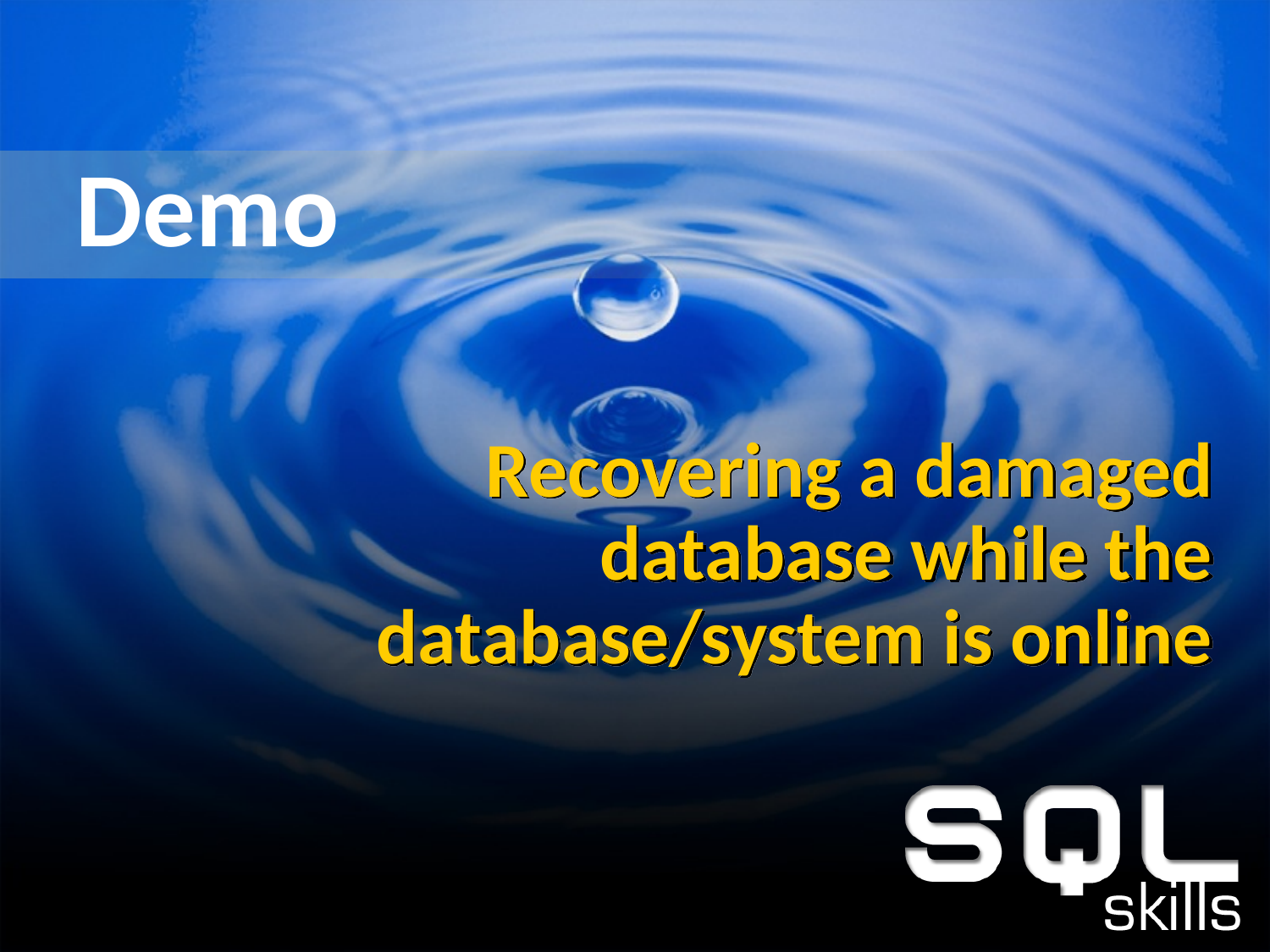

Demo

# Recovering a damaged database while the database/system is online